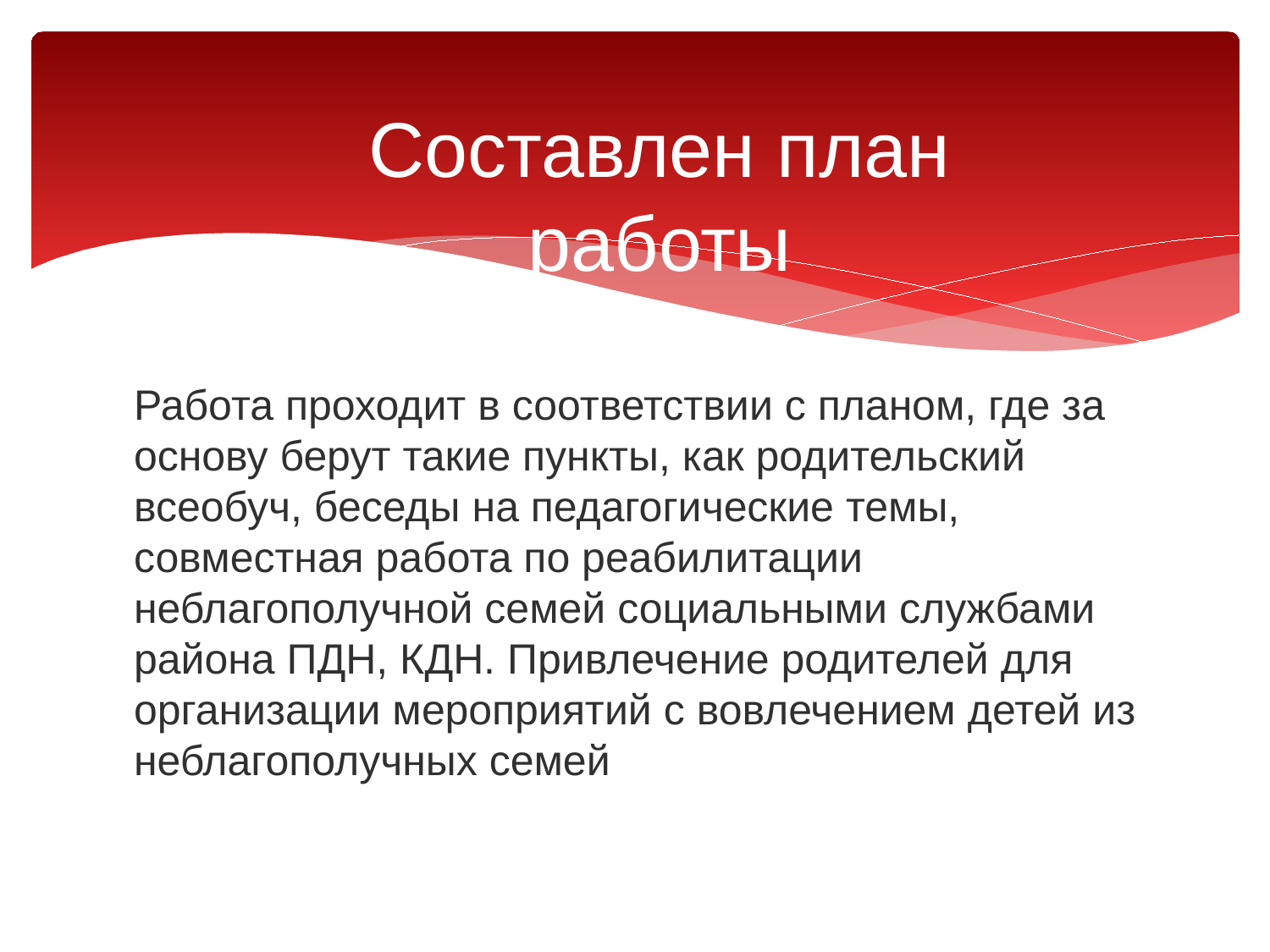

# Составлен план работы
Работа проходит в соответствии с планом, где за основу берут такие пункты, как родительский всеобуч, беседы на педагогические темы, совместная работа по реабилитации неблагополучной семей социальными службами района ПДН, КДН. Привлечение родителей для организации мероприятий с вовлечением детей из неблагополучных семей